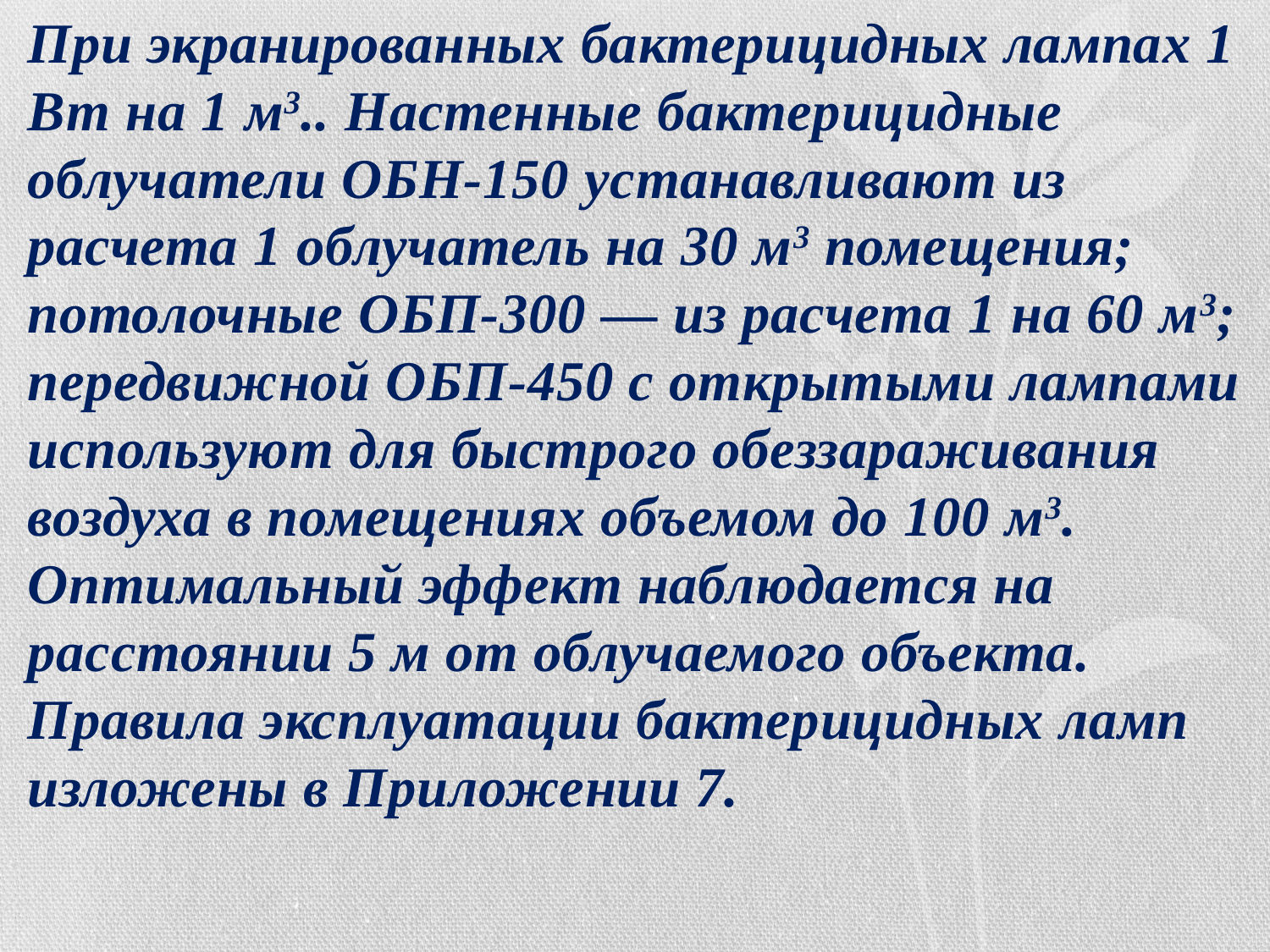

При экранированных бактерицидных лампах 1 Вт на 1 м3.. Настенные бактерицидные облучатели ОБН-150 устанавливают из расчета 1 облучатель на 30 м3 по­мещения; потолочные ОБП-300 — из расчета 1 на 60 м3; пе­редвижной ОБП-450 с открытыми лампами используют для быстрого обеззараживания воздуха в помещениях объемом до 100 м3. Оптимальный эффект наблюдается на расстоянии 5 м от облучаемого объекта. Правила эксплуатации бактерицидных ламп изложены в Приложении 7.